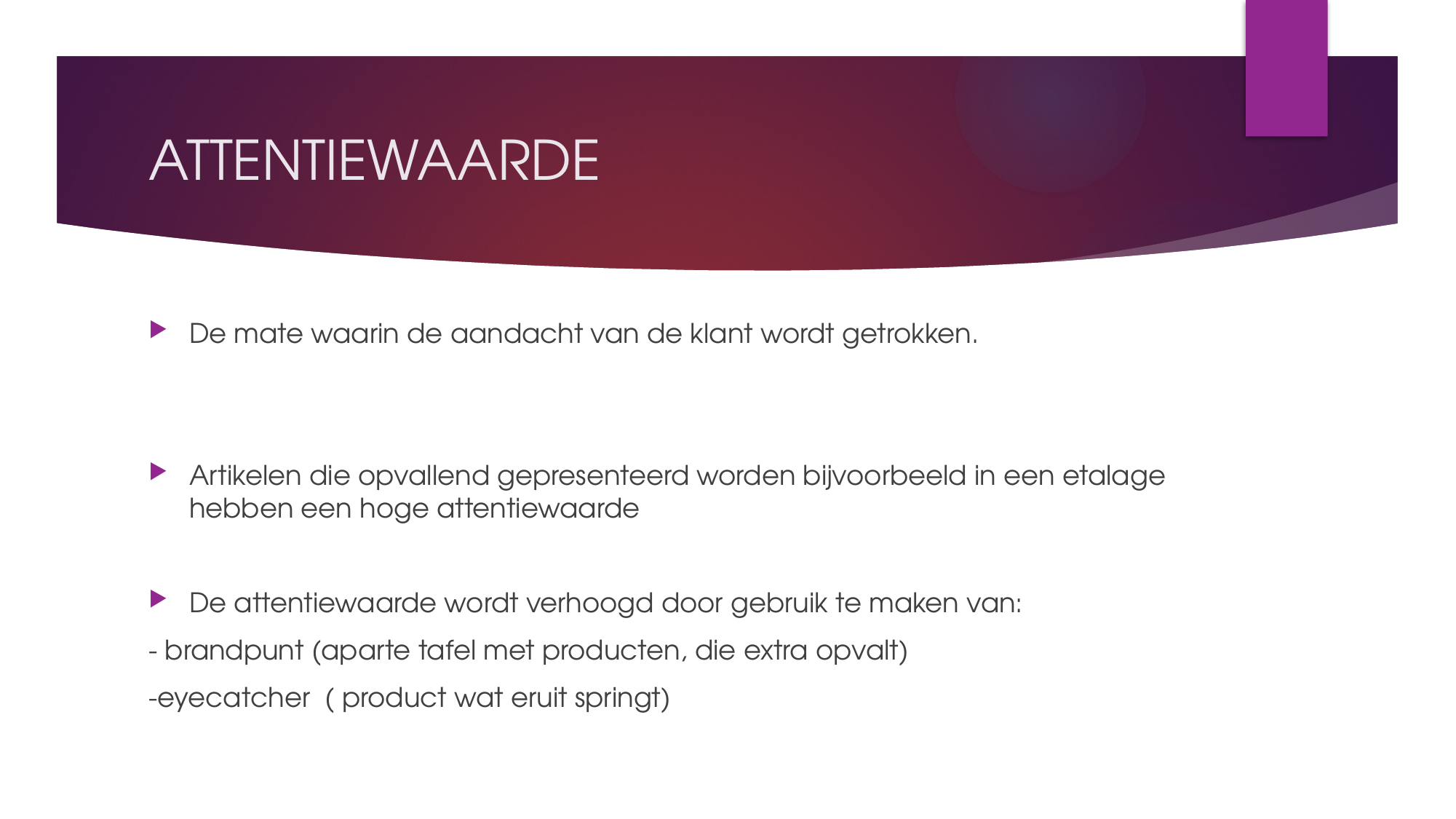

# ATTENTIEWAARDE
De mate waarin de aandacht van de klant wordt getrokken.

Artikelen die opvallend gepresenteerd worden bijvoorbeeld in een etalage hebben een hoge attentiewaarde

De attentiewaarde wordt verhoogd door gebruik te maken van:
- brandpunt (aparte tafel met producten, die extra opvalt)
-eyecatcher  ( product wat eruit springt)